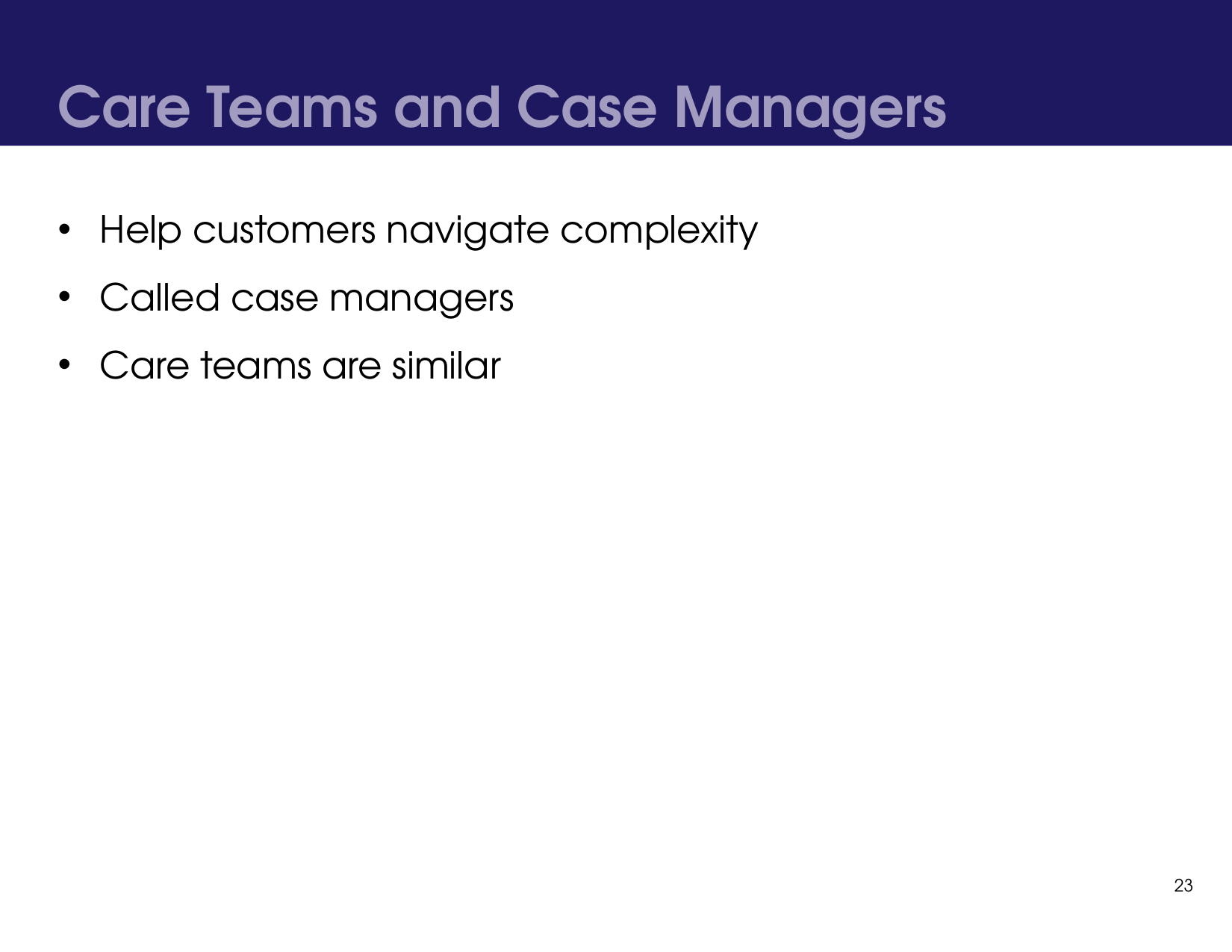

# Care Teams and Case Managers
Help customers navigate complexity
Called case managers
Care teams are similar
23